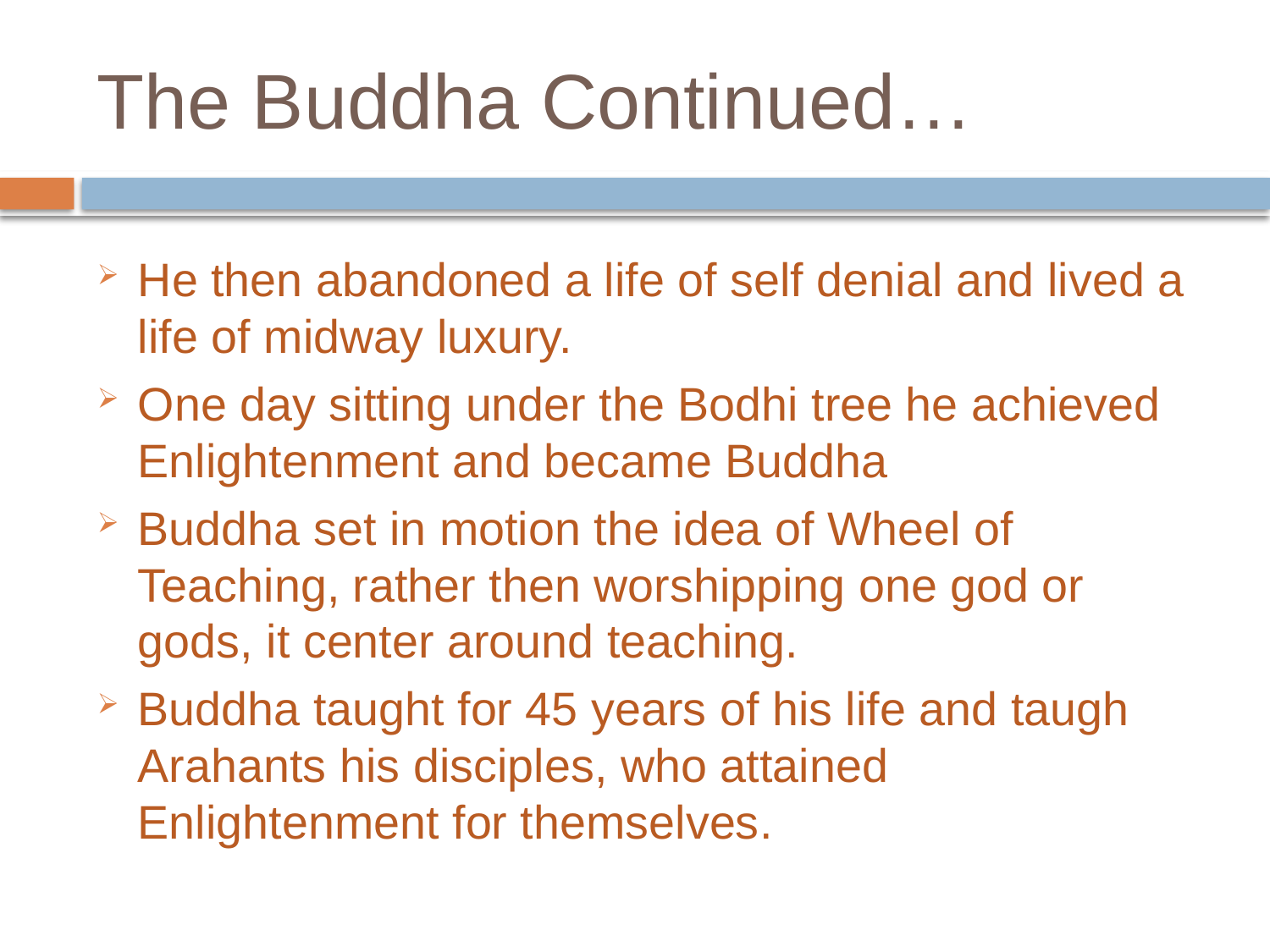

# The Buddha Continued…
He then abandoned a life of self denial and lived a life of midway luxury.
One day sitting under the Bodhi tree he achieved Enlightenment and became Buddha
Buddha set in motion the idea of Wheel of Teaching, rather then worshipping one god or gods, it center around teaching.
Buddha taught for 45 years of his life and taugh Arahants his disciples, who attained Enlightenment for themselves.